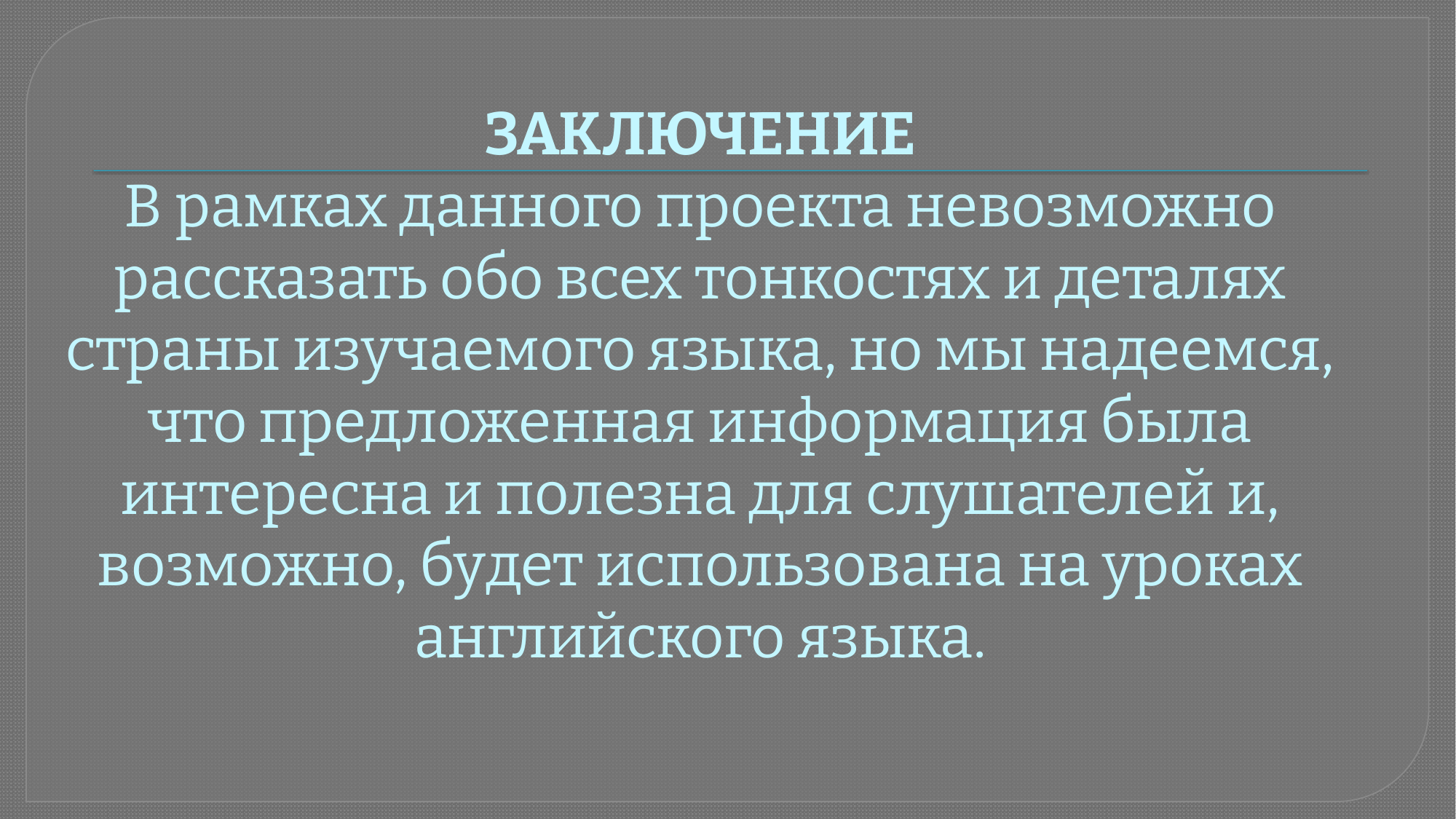

# ЗАКЛЮЧЕНИЕ В рамках данного проекта невозможно рассказать обо всех тонкостях и деталях страны изучаемого языка, но мы надеемся, что предложенная информация была интересна и полезна для слушателей и, возможно, будет использована на уроках английского языка.